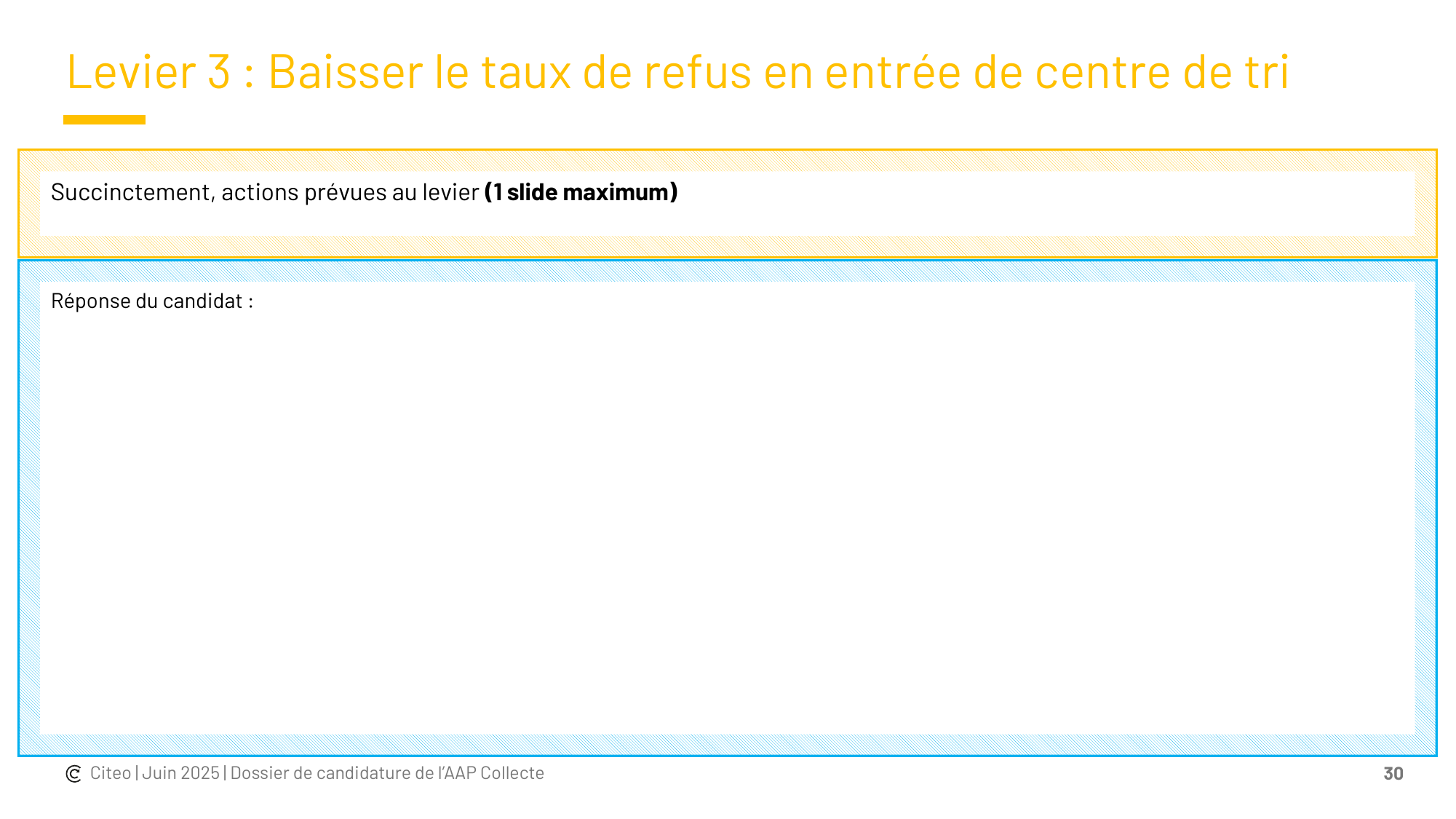

# Levier 3 : Baisser le taux de refus en entrée de centre de tri

Succinctement, actions prévues au levier (1 slide maximum)

Réponse du candidat :

Citeo | Juin 2025 | Dossier de candidature de l’AAP Collecte
30